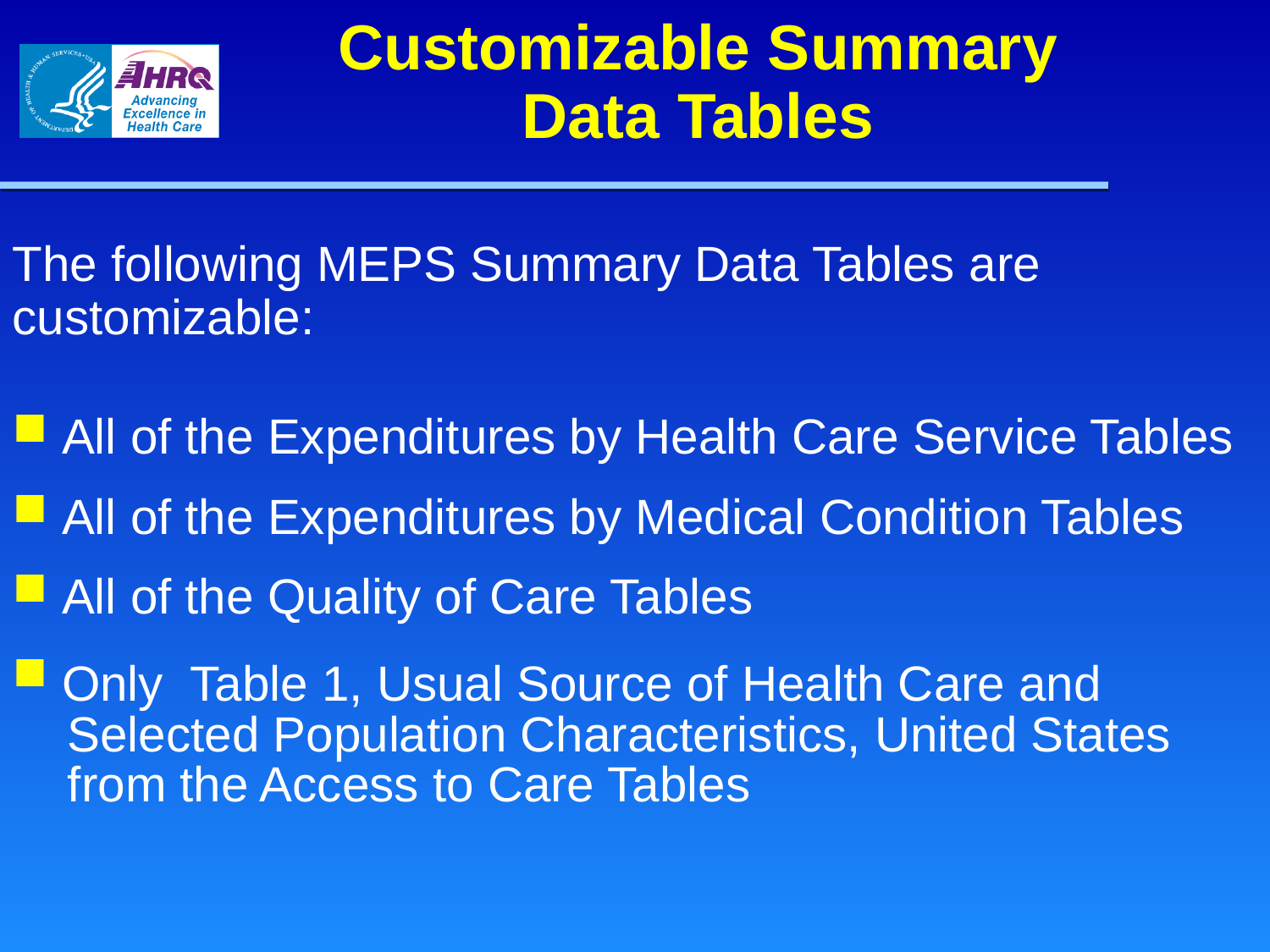

# Customizable Summary Data Tables
The following MEPS Summary Data Tables are customizable:

 All of the Expenditures by Health Care Service Tables
 All of the Expenditures by Medical Condition Tables
 All of the Quality of Care Tables

 Only  Table 1, Usual Source of Health Care and
    Selected Population Characteristics, United States
    from the Access to Care Tables